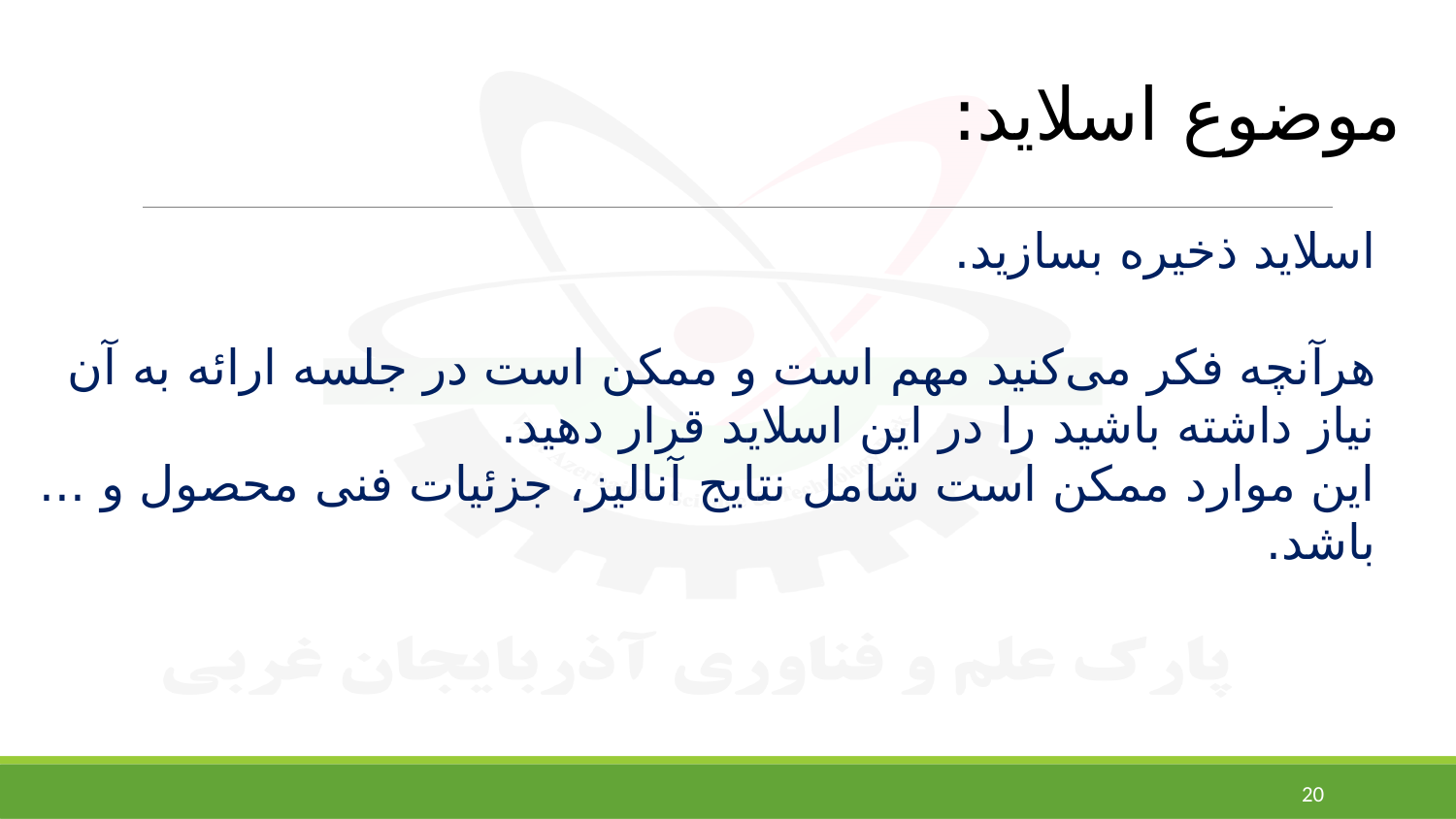

موضوع اسلاید:

اسلاید ذخیره بسازید.

هرآنچه فکر می‌کنید مهم است و ممکن است در جلسه ارائه به آن نیاز داشته باشید را در این اسلاید قرار دهید.
این موارد ممکن است شامل نتایج آنالیز، جزئیات فنی محصول و ... باشد.
20